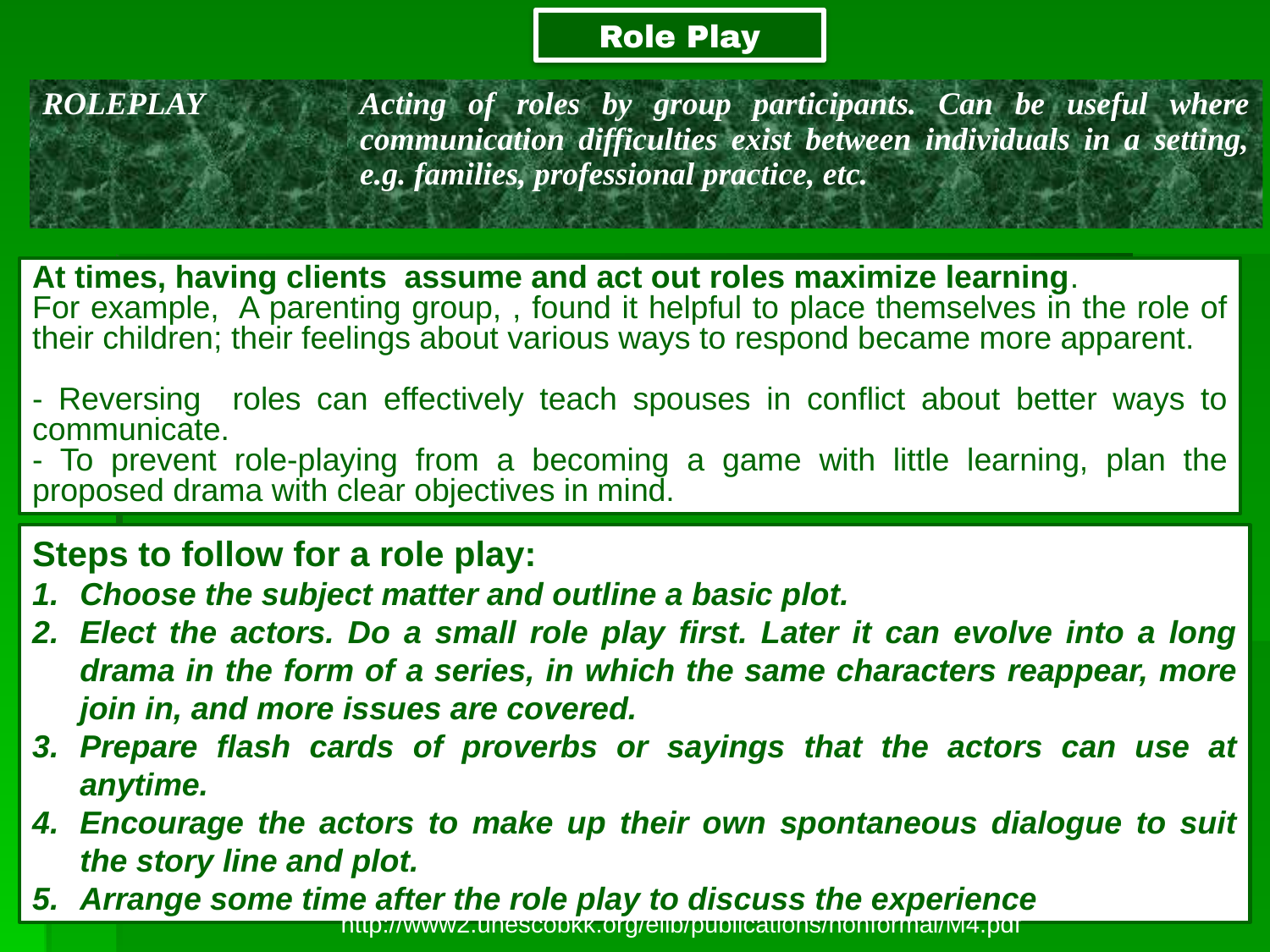

Role Play
| ROLEPLAY | Acting of roles by group participants. Can be useful where communication difficulties exist between individuals in a setting, e.g. families, professional practice, etc. |
| --- | --- |
At times, having clients  assume and act out roles maximize learning.
For example,  A parenting group, , found it helpful to place themselves in the role of their children; their feelings about various ways to respond became more apparent.

- Reversing  roles can effectively teach spouses in conflict about better ways to communicate.
- To prevent role-playing from a becoming a game with little learning, plan the proposed drama with clear objectives in mind.
Steps to follow for a role play:
Choose the subject matter and outline a basic plot.
Elect the actors. Do a small role play first. Later it can evolve into a long drama in the form of a series, in which the same characters reappear, more join in, and more issues are covered.
Prepare flash cards of proverbs or sayings that the actors can use at anytime.
Encourage the actors to make up their own spontaneous dialogue to suit the story line and plot.
Arrange some time after the role play to discuss the experience
JohaliMoHE2017
CHS385
77
 http://www2.unescobkk.org/elib/publications/nonformal/M4.pdf